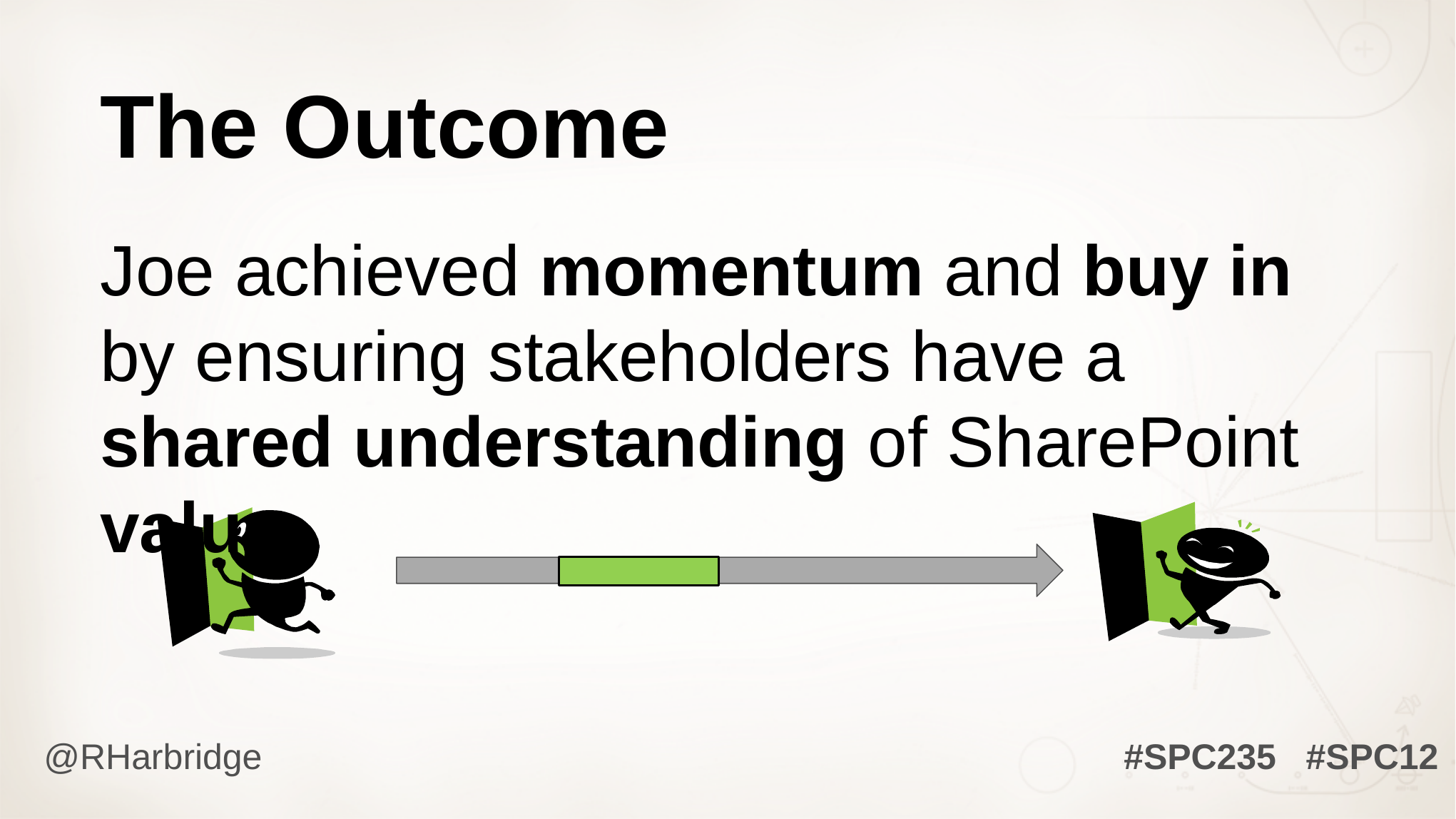

The Outcome
Joe achieved momentum and buy in by ensuring stakeholders have a shared understanding of SharePoint value.